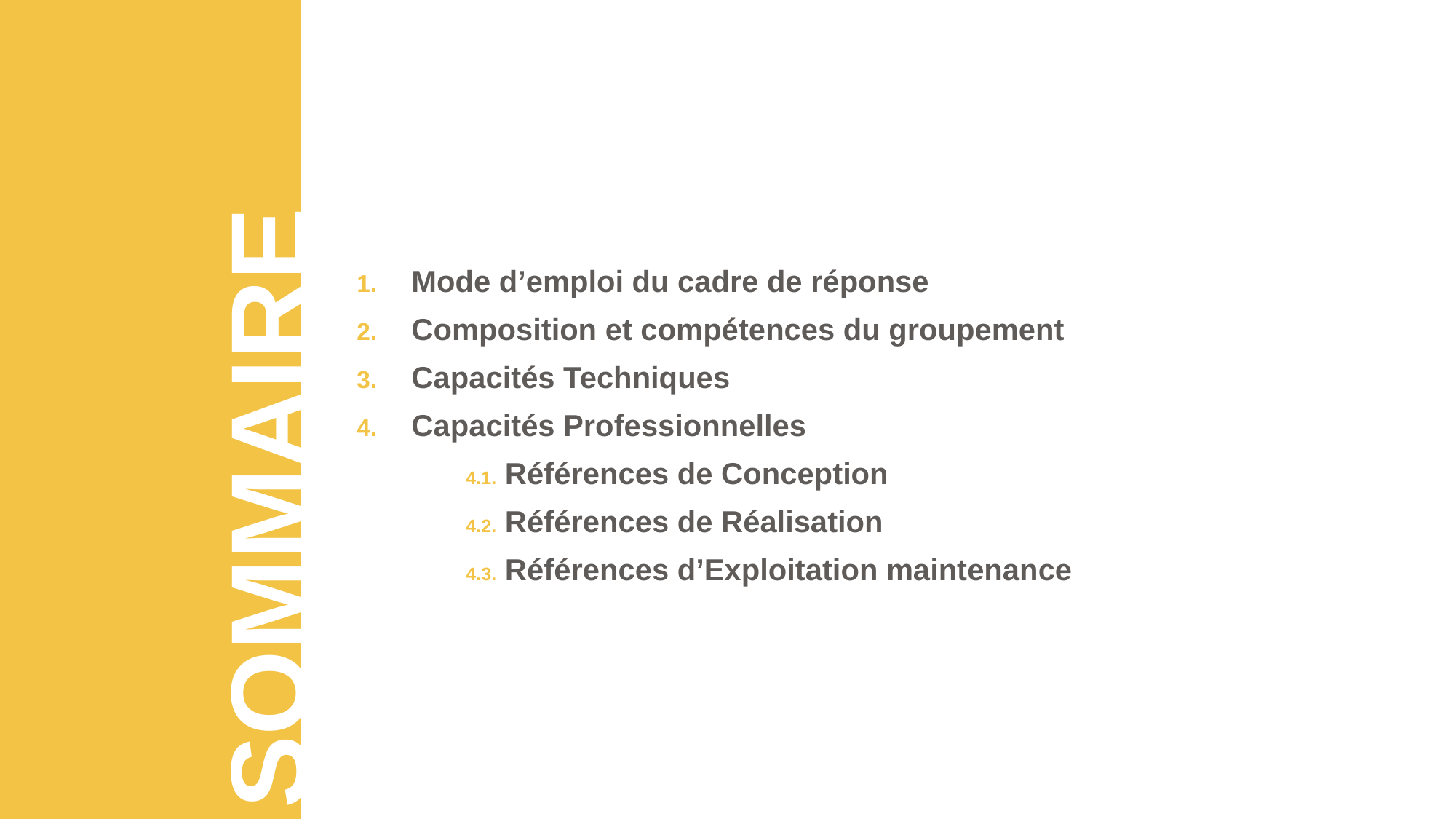

Mode d’emploi du cadre de réponse
Composition et compétences du groupement
Capacités Techniques
Capacités Professionnelles
	4.1. Références de Conception
	4.2. Références de Réalisation
	4.3. Références d’Exploitation maintenance